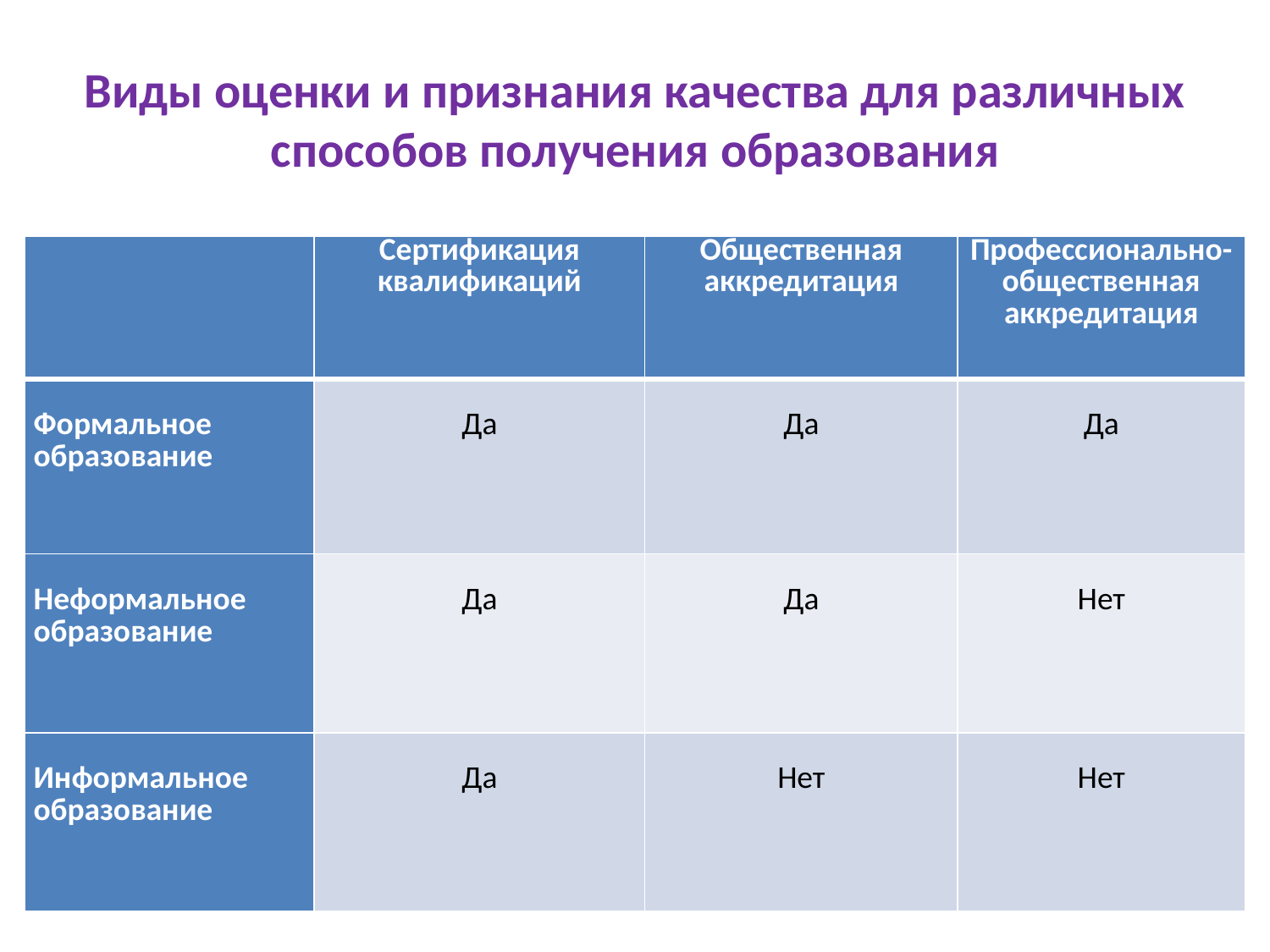

# Виды оценки и признания качества для различных способов получения образования
|  | Сертификация квалификаций | Общественная аккредитация | Профессионально-общественная аккредитация |
| --- | --- | --- | --- |
| Формальное образование | Да | Да | Да |
| Неформальное образование | Да | Да | Нет |
| Информальное образование | Да | Нет | Нет |